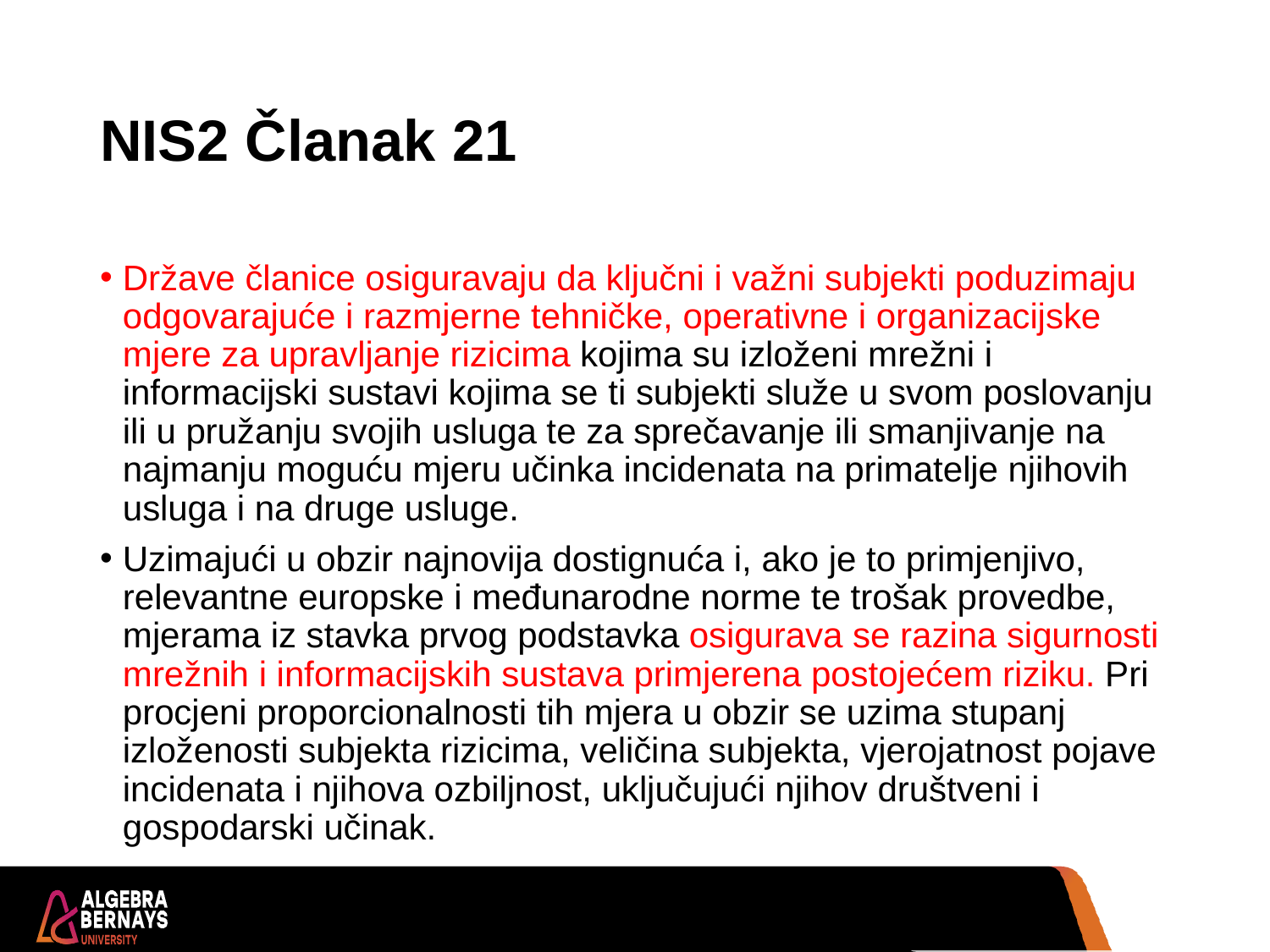

# NIS2 Članak 21
Države članice osiguravaju da ključni i važni subjekti poduzimaju odgovarajuće i razmjerne tehničke, operativne i organizacijske mjere za upravljanje rizicima kojima su izloženi mrežni i informacijski sustavi kojima se ti subjekti služe u svom poslovanju ili u pružanju svojih usluga te za sprečavanje ili smanjivanje na najmanju moguću mjeru učinka incidenata na primatelje njihovih usluga i na druge usluge.
Uzimajući u obzir najnovija dostignuća i, ako je to primjenjivo, relevantne europske i međunarodne norme te trošak provedbe, mjerama iz stavka prvog podstavka osigurava se razina sigurnosti mrežnih i informacijskih sustava primjerena postojećem riziku. Pri procjeni proporcionalnosti tih mjera u obzir se uzima stupanj izloženosti subjekta rizicima, veličina subjekta, vjerojatnost pojave incidenata i njihova ozbiljnost, uključujući njihov društveni i gospodarski učinak.